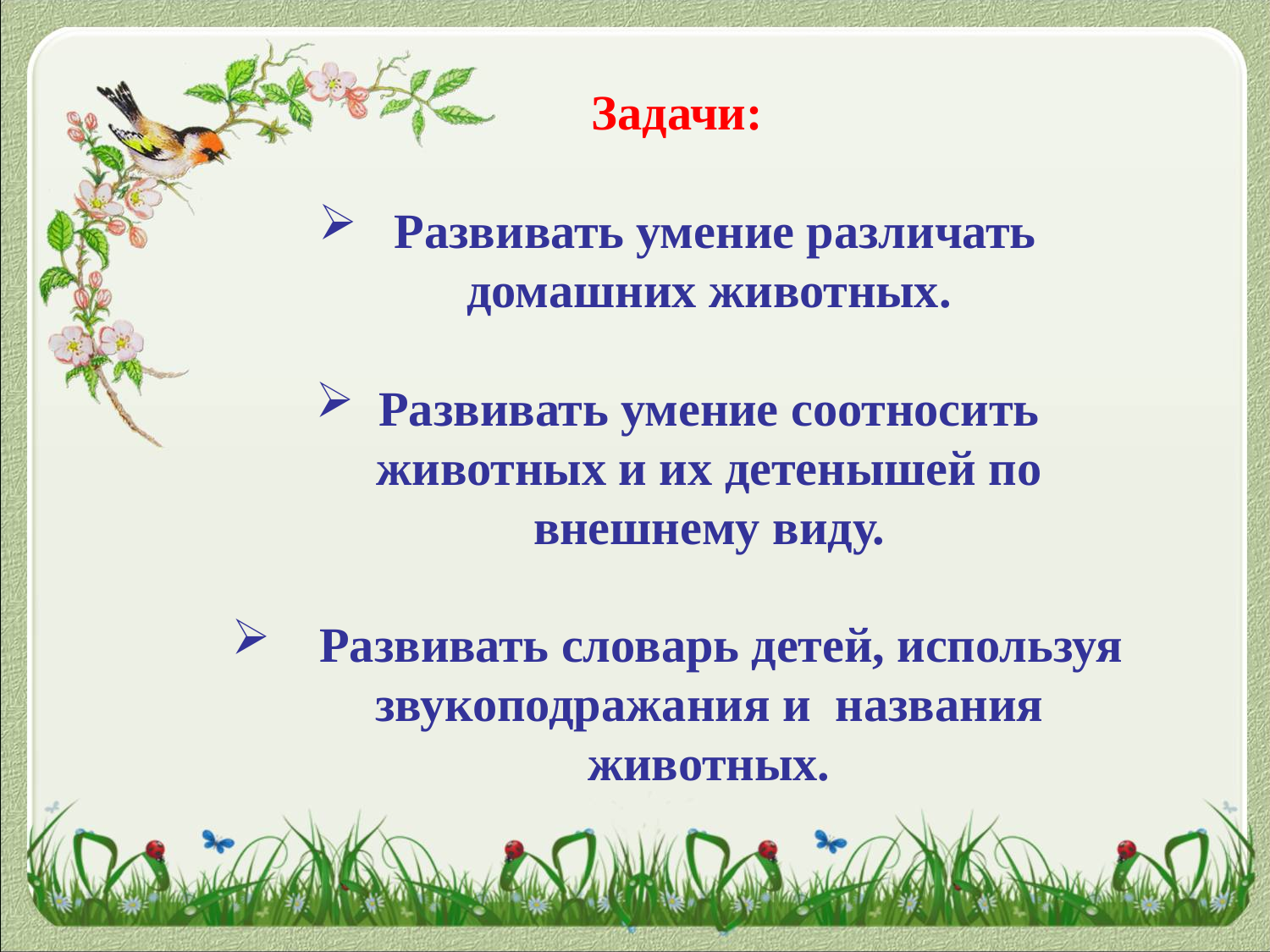

Задачи:

 Развивать умение различать домашних животных.

Развивать умение соотносить животных и их детенышей по внешнему виду.

  Развивать словарь детей, используя звукоподражания и  названия животных.